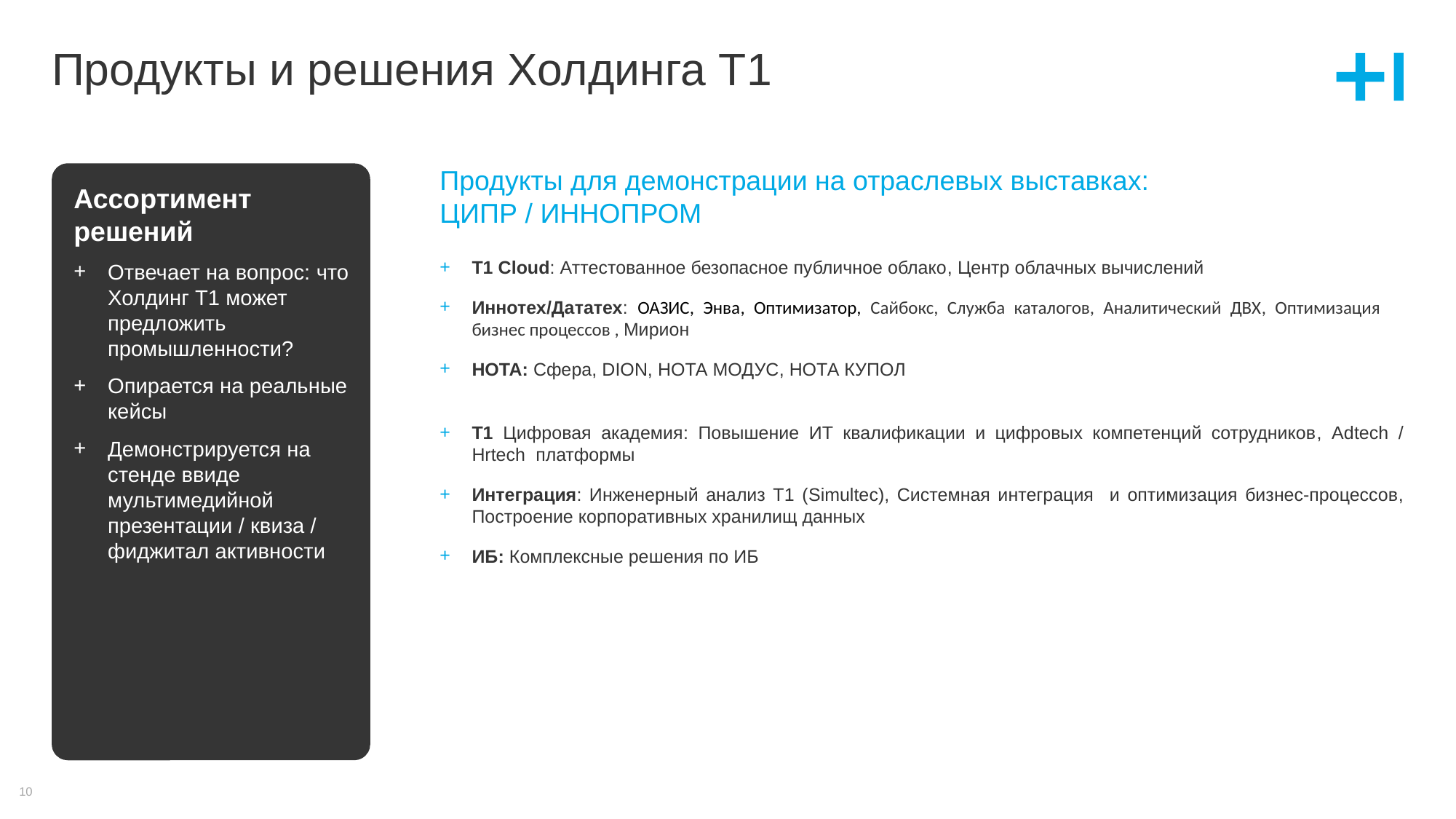

# Продукты и решения Холдинга Т1
Ассортимент решений
Отвечает на вопрос: что Холдинг Т1 может предложить промышленности?
Опирается на реальные кейсы
Демонстрируется на стенде ввиде мультимедийной презентации / квиза / фиджитал активности

Продукты для демонстрации на отраслевых выставках:
ЦИПР / ИННОПРОМ
Т1 Cloud: Аттестованное безопасное публичное облако, Центр облачных вычислений
Иннотех/Дататех: ОАЗИС, Энва, Оптимизатор, Сайбокс, Служба каталогов, Аналитический ДВХ, Оптимизация бизнес процессов , Мирион
НОТА: Сфера, DION, НОТА МОДУС, НОТА КУПОЛ

Т1 Цифровая академия: Повышение ИТ квалификации и цифровых компетенций сотрудников, Adtech / Hrtech  платформы
Интеграция: Инженерный анализ Т1 (Simultec), Системная интеграция  и оптимизация бизнес-процессов, Построение корпоративных хранилищ данных
ИБ: Комплексные решения по ИБ